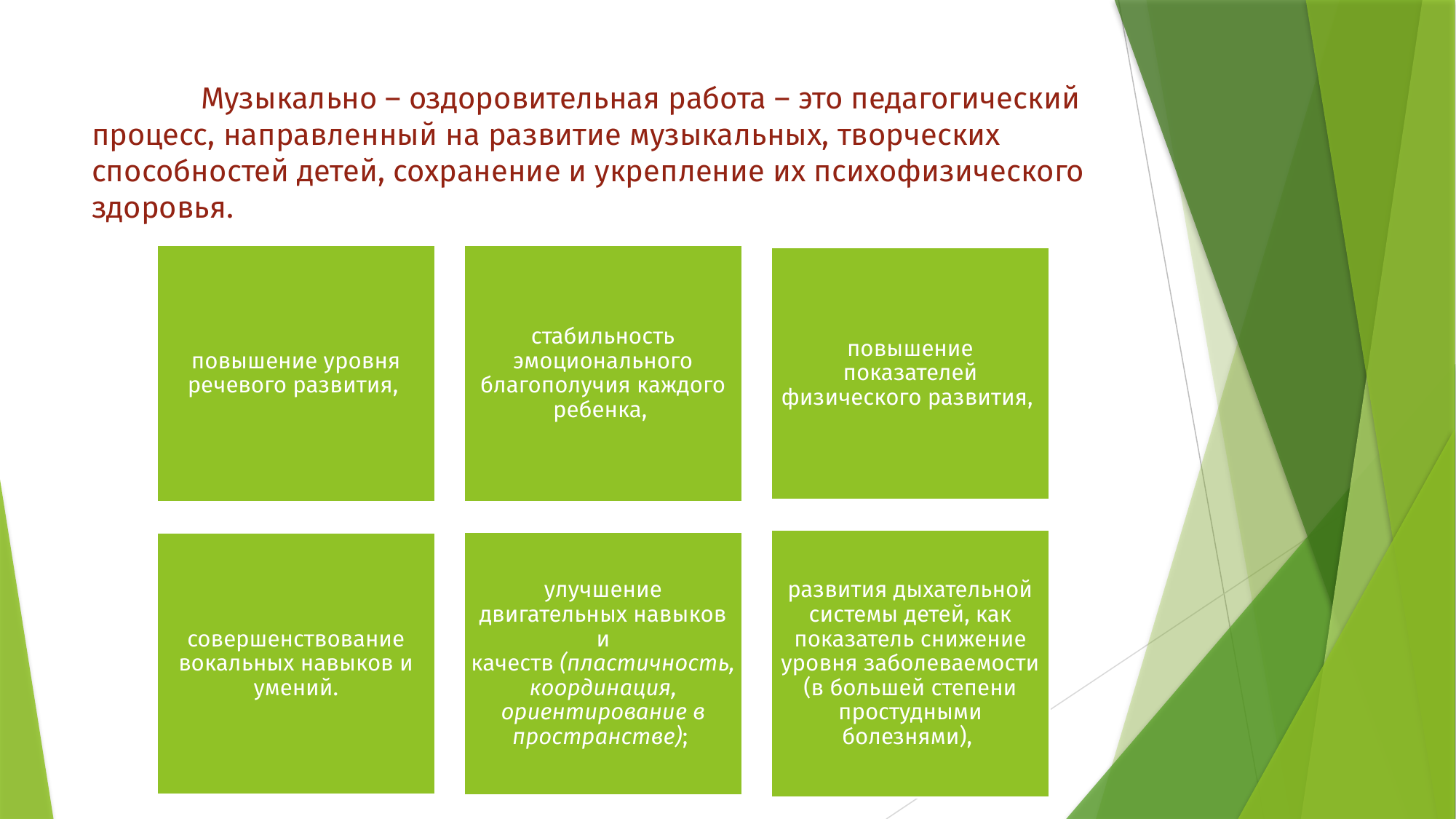

# Музыкально – оздоровительная работа – это педагогический процесс, направленный на развитие музыкальных, творческих способностей детей, сохранение и укрепление их психофизического здоровья.
повышение уровня речевого развития,
стабильность эмоционального благополучия каждого ребенка,
повышение показателей физического развития,
совершенствование вокальных навыков и умений.
улучшение двигательных навыков и качеств (пластичность, координация, ориентирование в пространстве);
развития дыхательной системы детей, как показатель снижение уровня заболеваемости (в большей степени простудными болезнями),